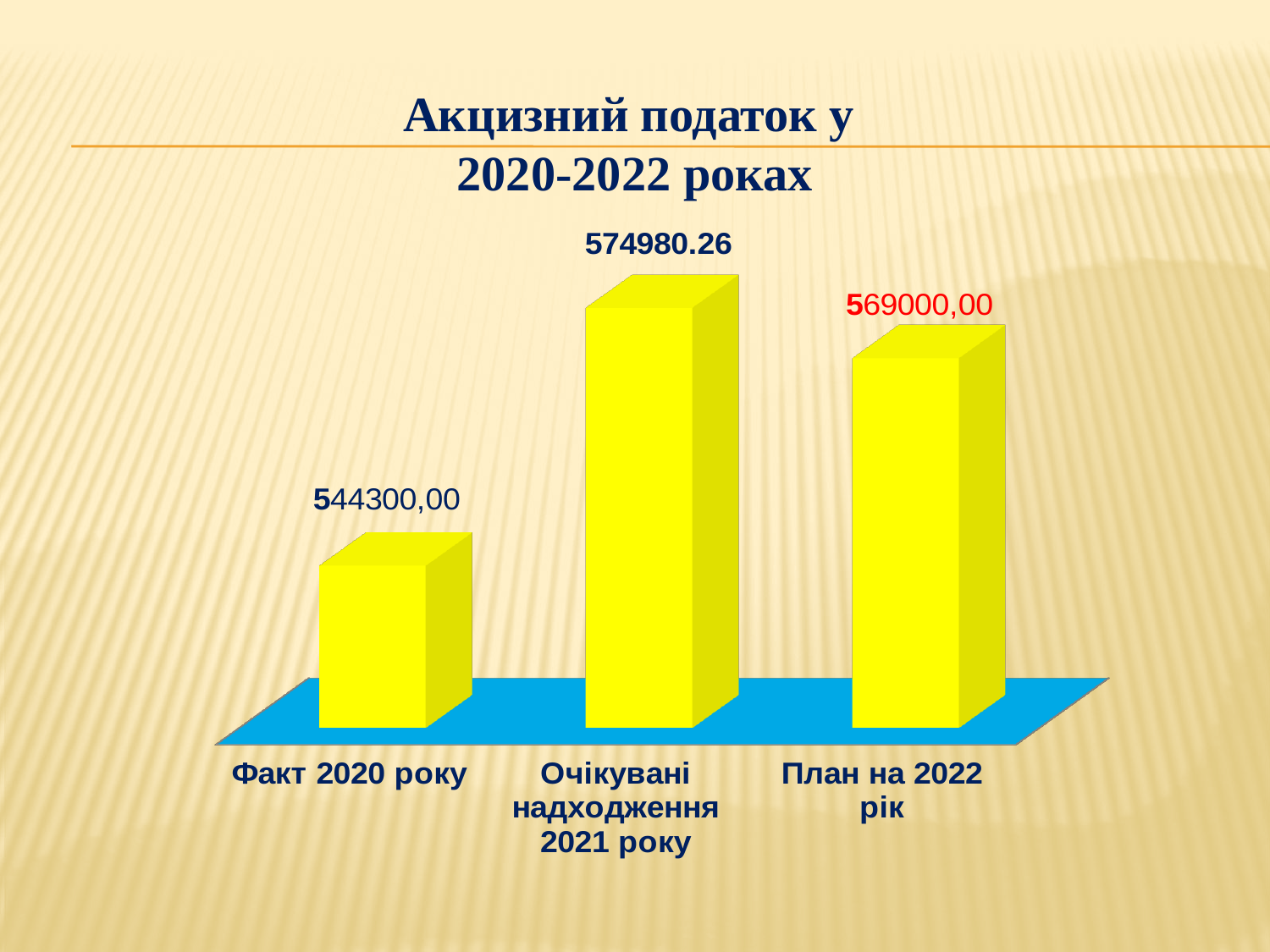

Акцизний податок у
2020-2022 роках

[unsupported chart]